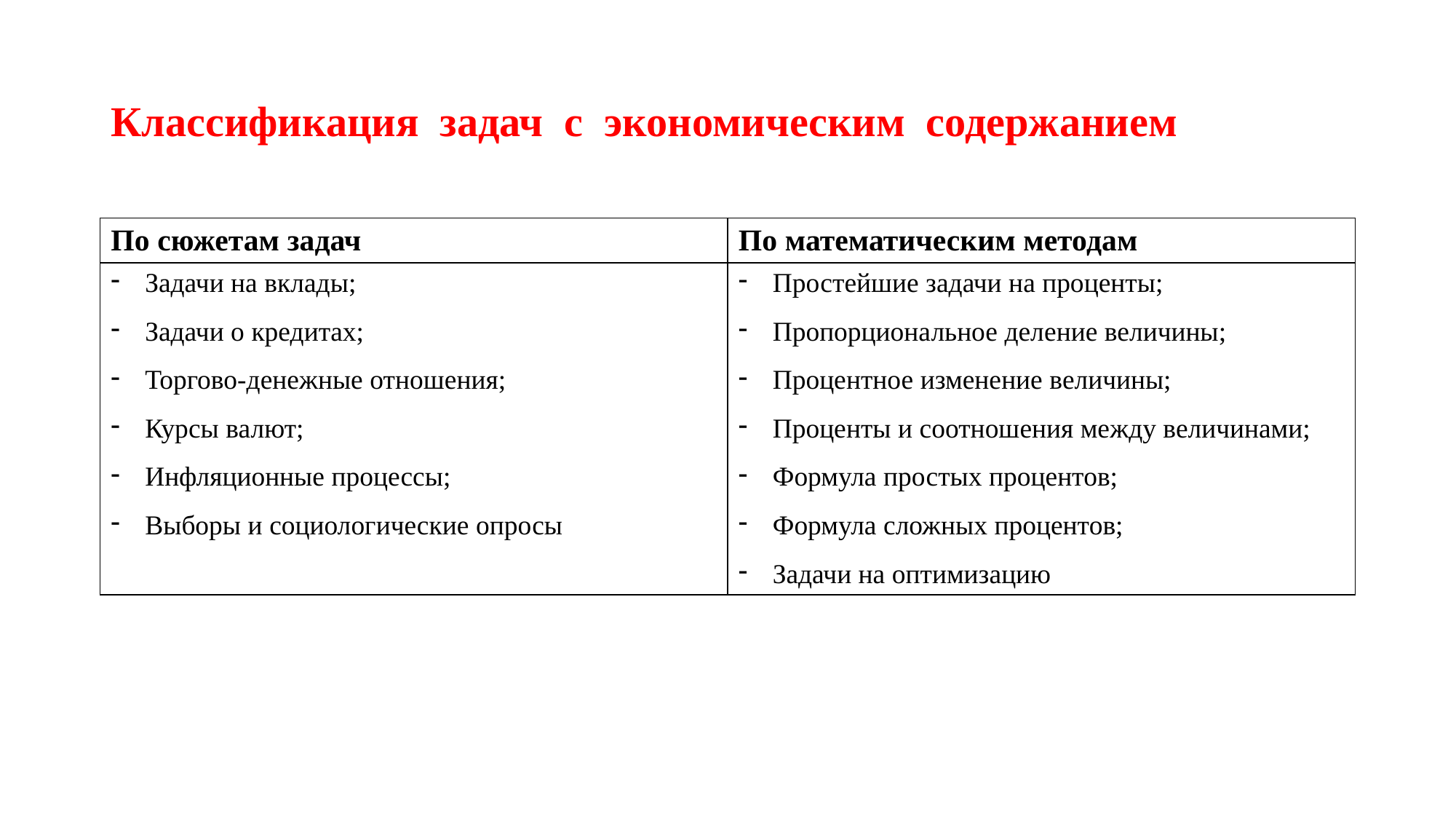

# Классификация  задач  с  экономическим  содержанием
| По сюжетам задач | По математическим методам |
| --- | --- |
| Задачи на вклады; Задачи о кредитах; Торгово-денежные отношения; Курсы валют; Инфляционные процессы; Выборы и социологические опросы | Простейшие задачи на проценты; Пропорциональное деление величины; Процентное изменение величины; Проценты и соотношения между величинами; Формула простых процентов; Формула сложных процентов; Задачи на оптимизацию |